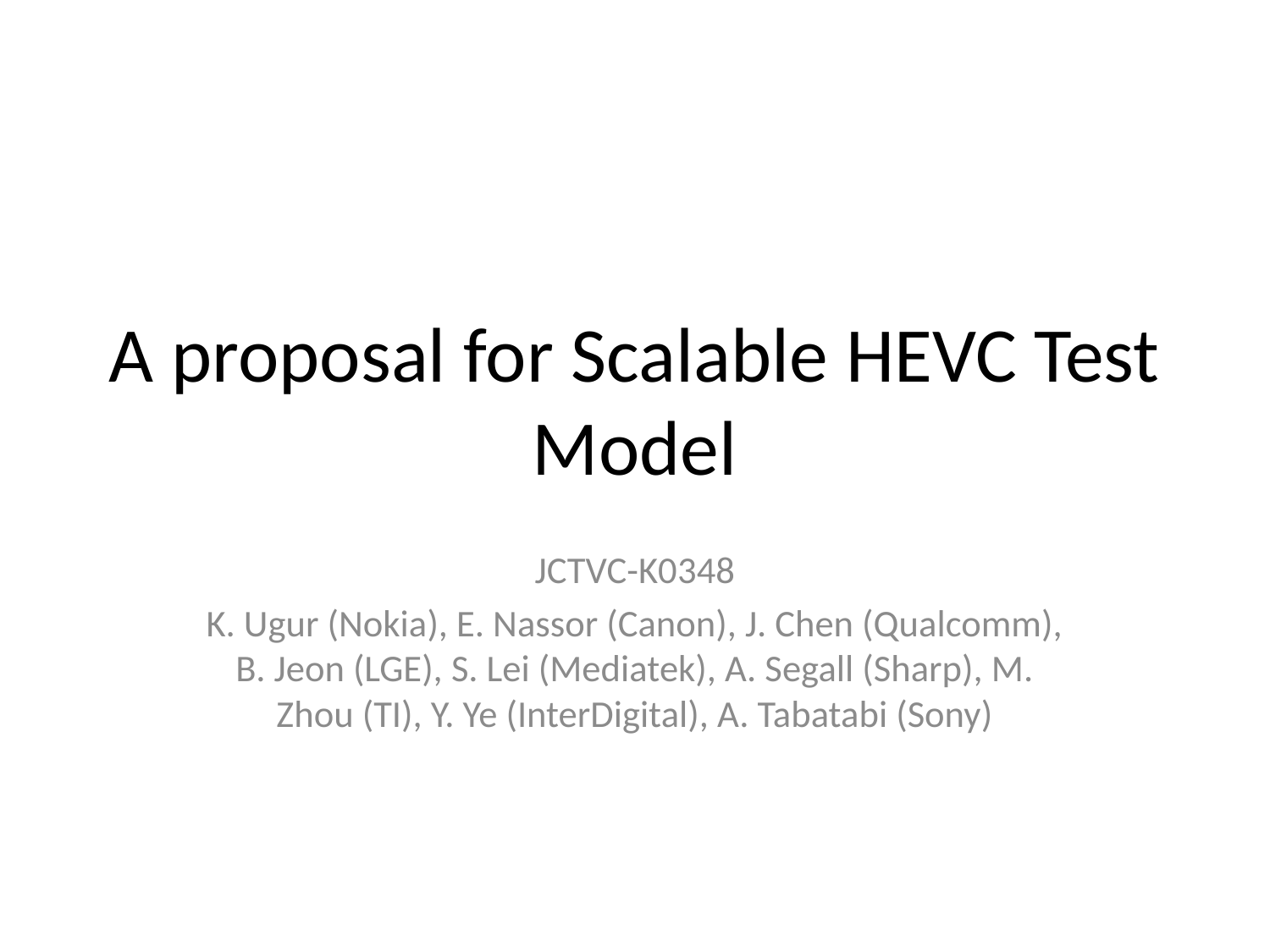

# A proposal for Scalable HEVC Test Model
JCTVC-K0348
K. Ugur (Nokia), E. Nassor (Canon), J. Chen (Qualcomm), B. Jeon (LGE), S. Lei (Mediatek), A. Segall (Sharp), M. Zhou (TI), Y. Ye (InterDigital), A. Tabatabi (Sony)